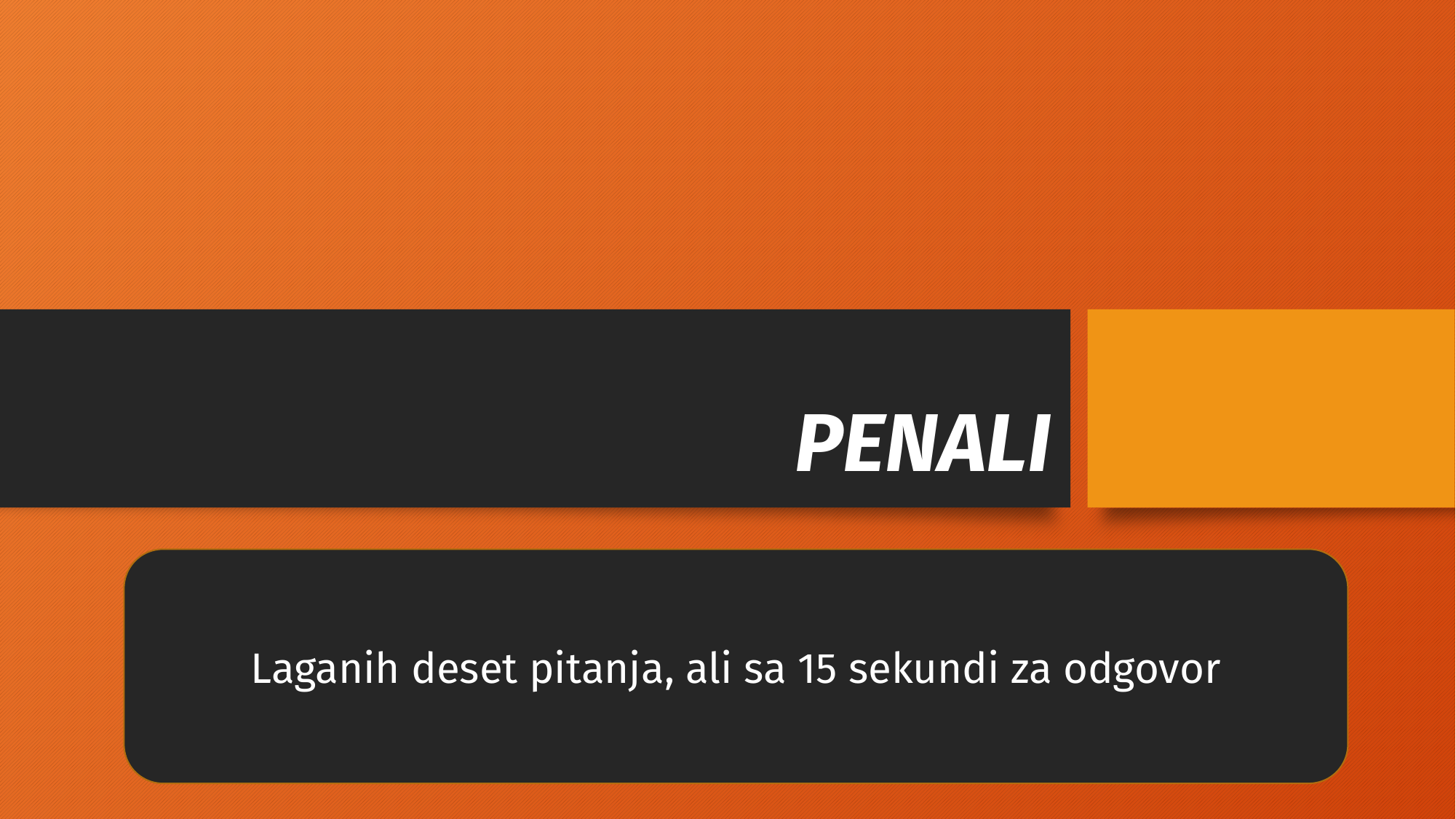

# PENALI
Laganih deset pitanja, ali sa 15 sekundi za odgovor